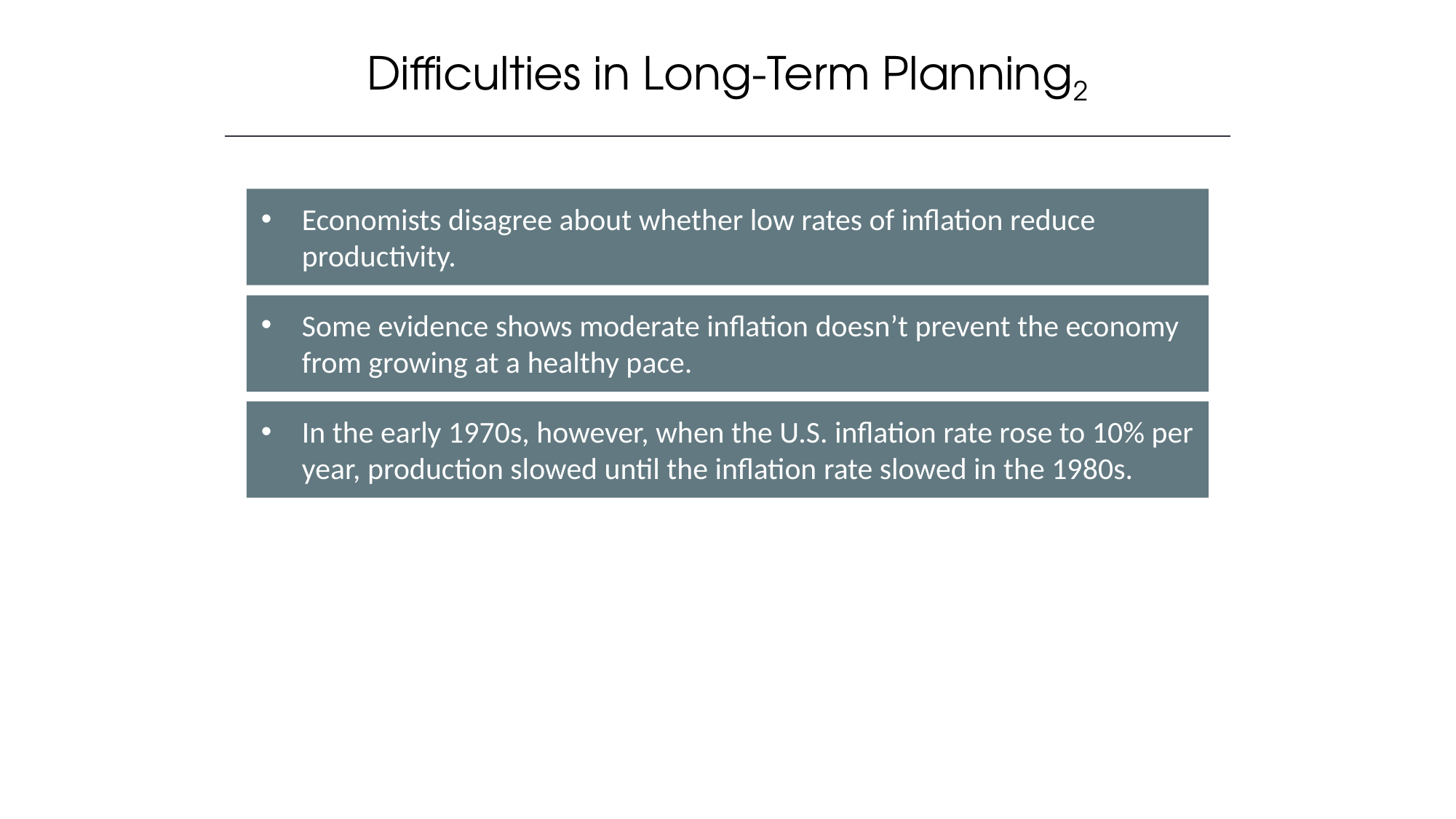

Difficulties in Long-Term Planning2

Economists disagree about whether low rates of inflation reduce productivity.

Some evidence shows moderate inflation doesn’t prevent the economy from growing at a healthy pace.

In the early 1970s, however, when the U.S. inflation rate rose to 10% per year, production slowed until the inflation rate slowed in the 1980s.